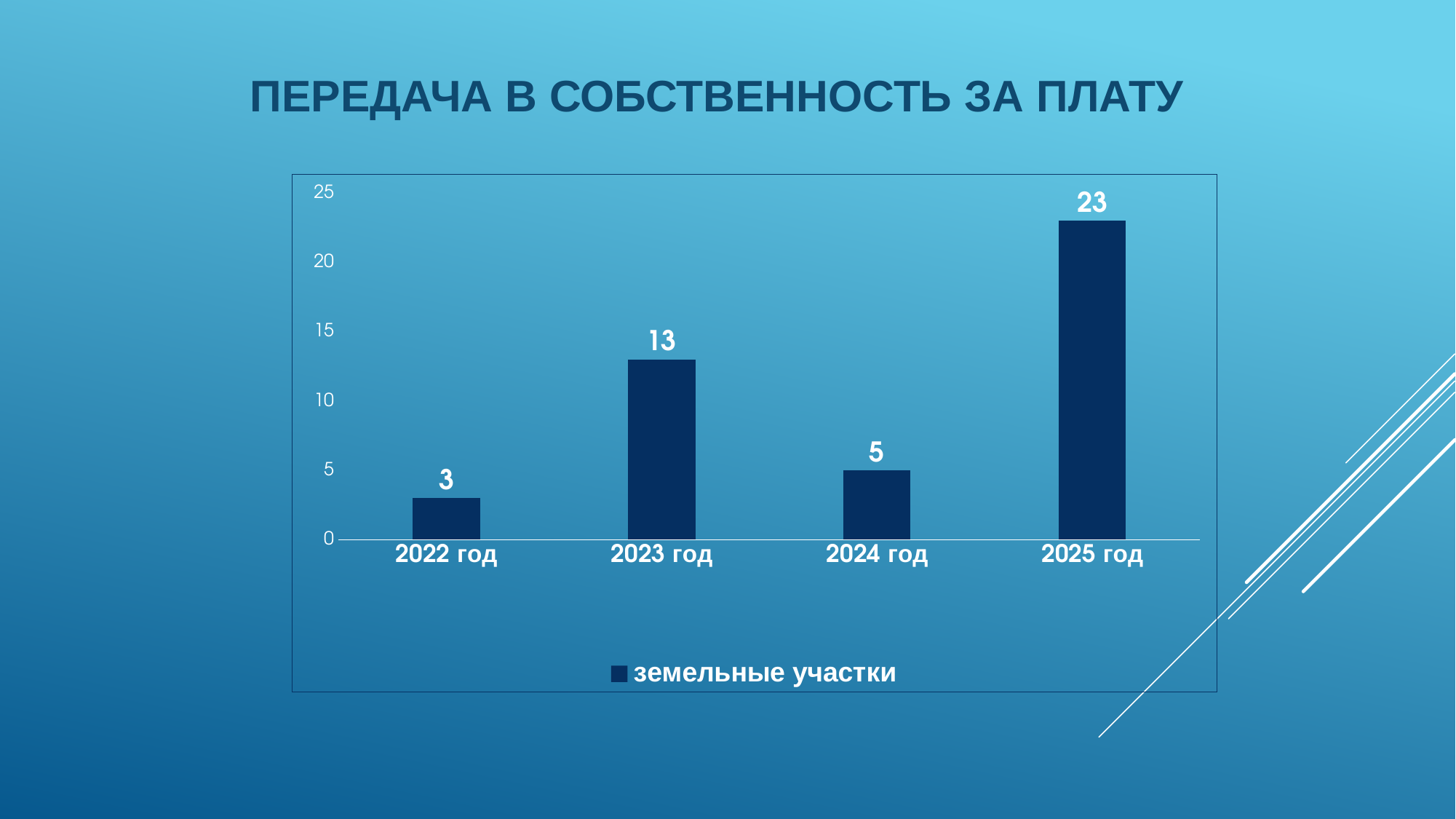

# Передача в собственность за плату

### Chart

| Category | земельные участки |
|---|---|
| 2022 год | 3.0 |
| 2023 год | 13.0 |
| 2024 год | 5.0 |
| 2025 год | 23.0 |